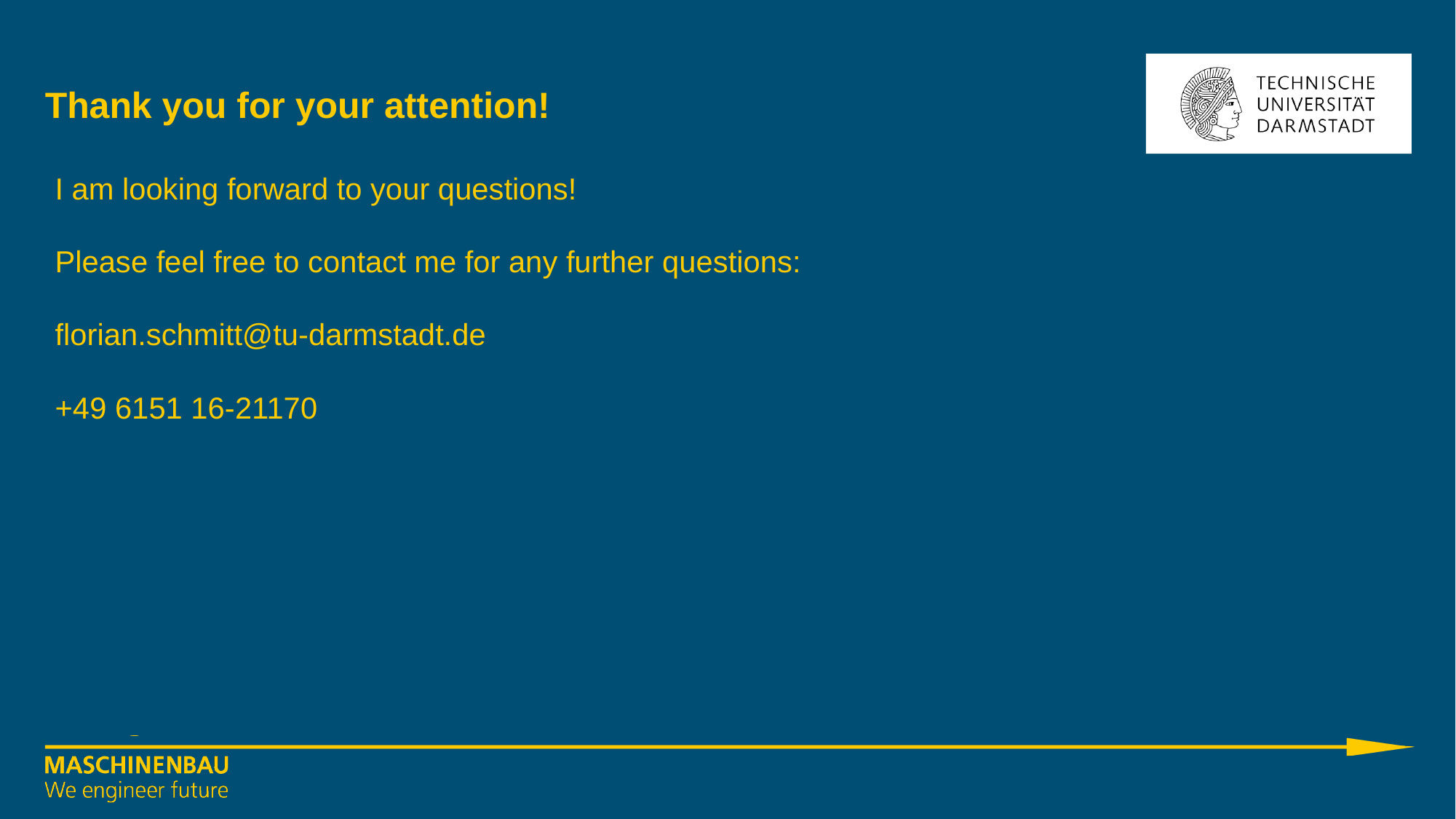

# Thank you for your attention!
I am looking forward to your questions!

Please feel free to contact me for any further questions:

florian.schmitt@tu-darmstadt.de

+49 6151 16-21170